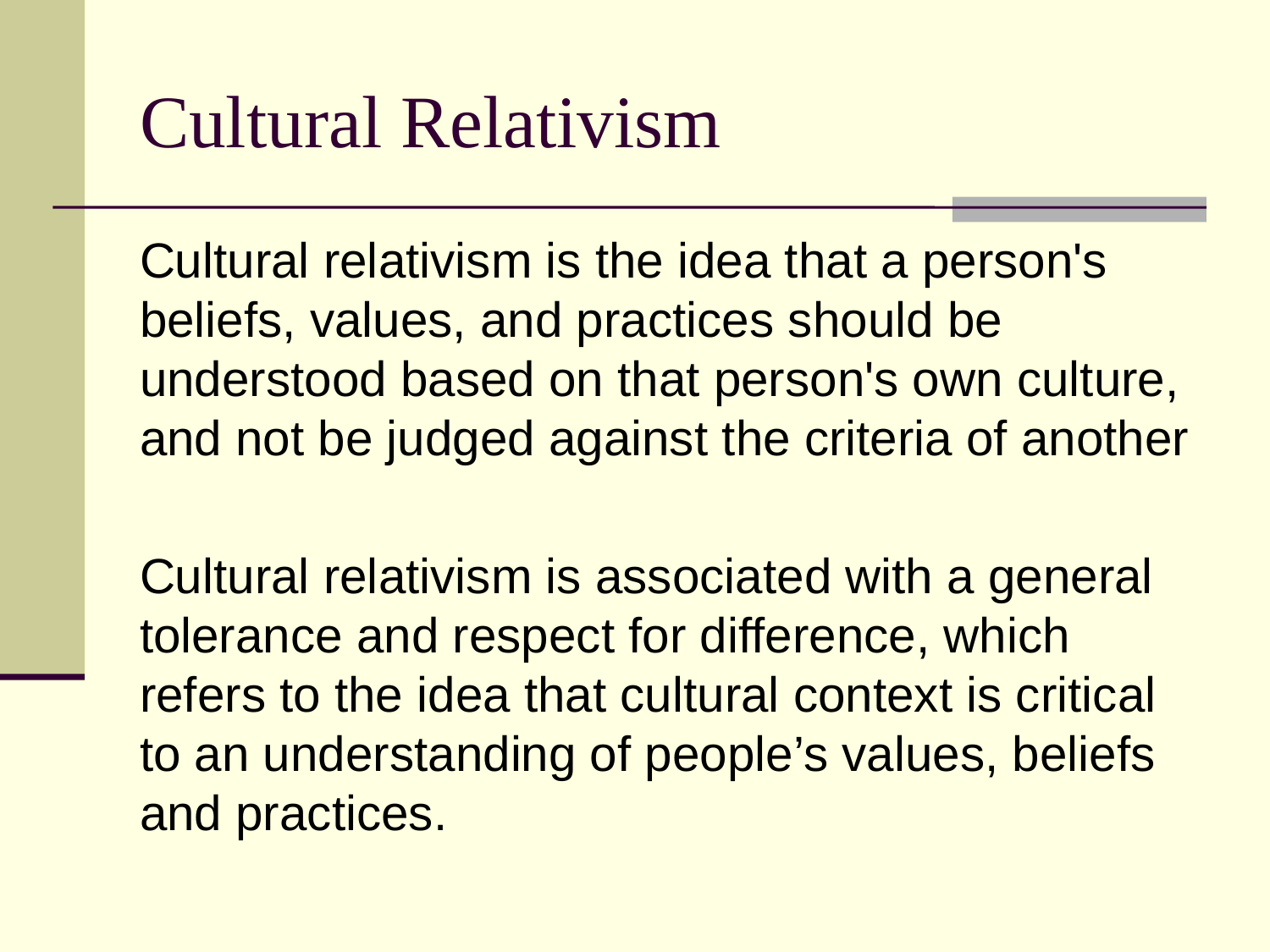

# Cultural Relativism
Cultural relativism is the idea that a person's beliefs, values, and practices should be understood based on that person's own culture, and not be judged against the criteria of another

Cultural relativism is associated with a general tolerance and respect for difference, which refers to the idea that cultural context is critical to an understanding of people’s values, beliefs and practices.